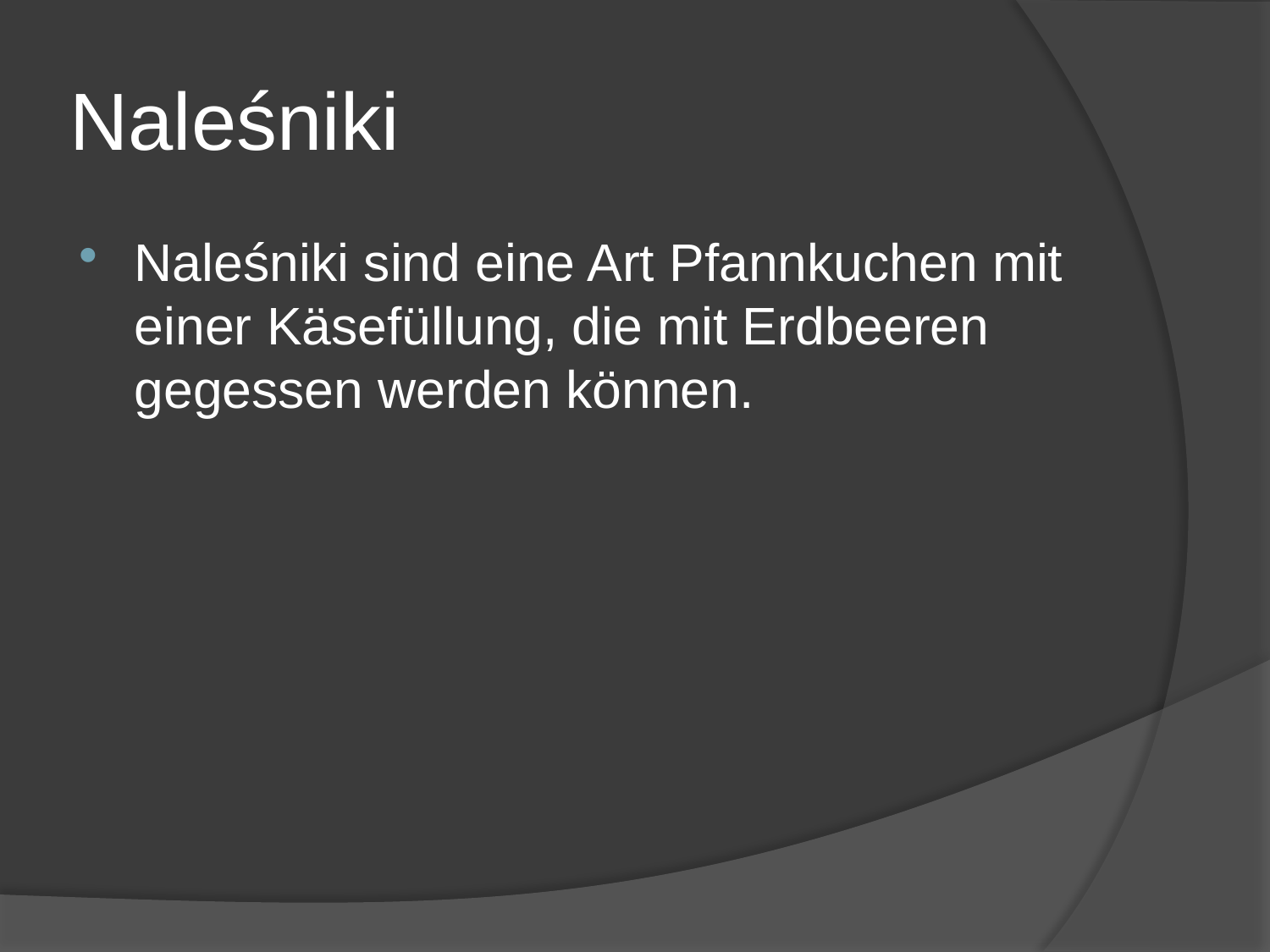

# Naleśniki
Naleśniki sind eine Art Pfannkuchen mit einer Käsefüllung, die mit Erdbeeren gegessen werden können.